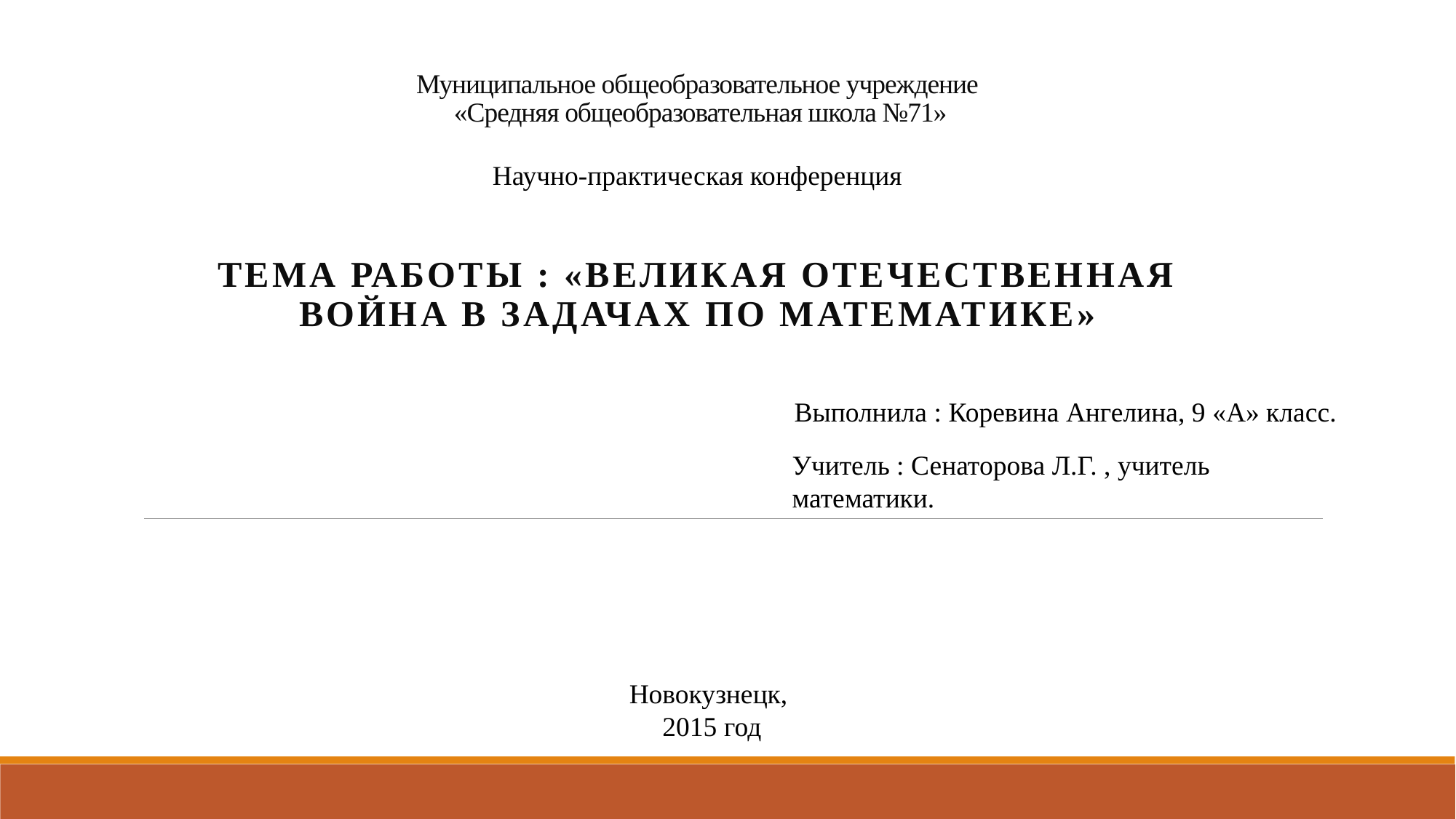

# Муниципальное общеобразовательное учреждение «Средняя общеобразовательная школа №71»
Научно-практическая конференция
Тема работы : «Великая Отечественная Война в задачах по математике»
Выполнила : Коревина Ангелина, 9 «А» класс.
Учитель : Сенаторова Л.Г. , учитель математики.
Новокузнецк,
 2015 год